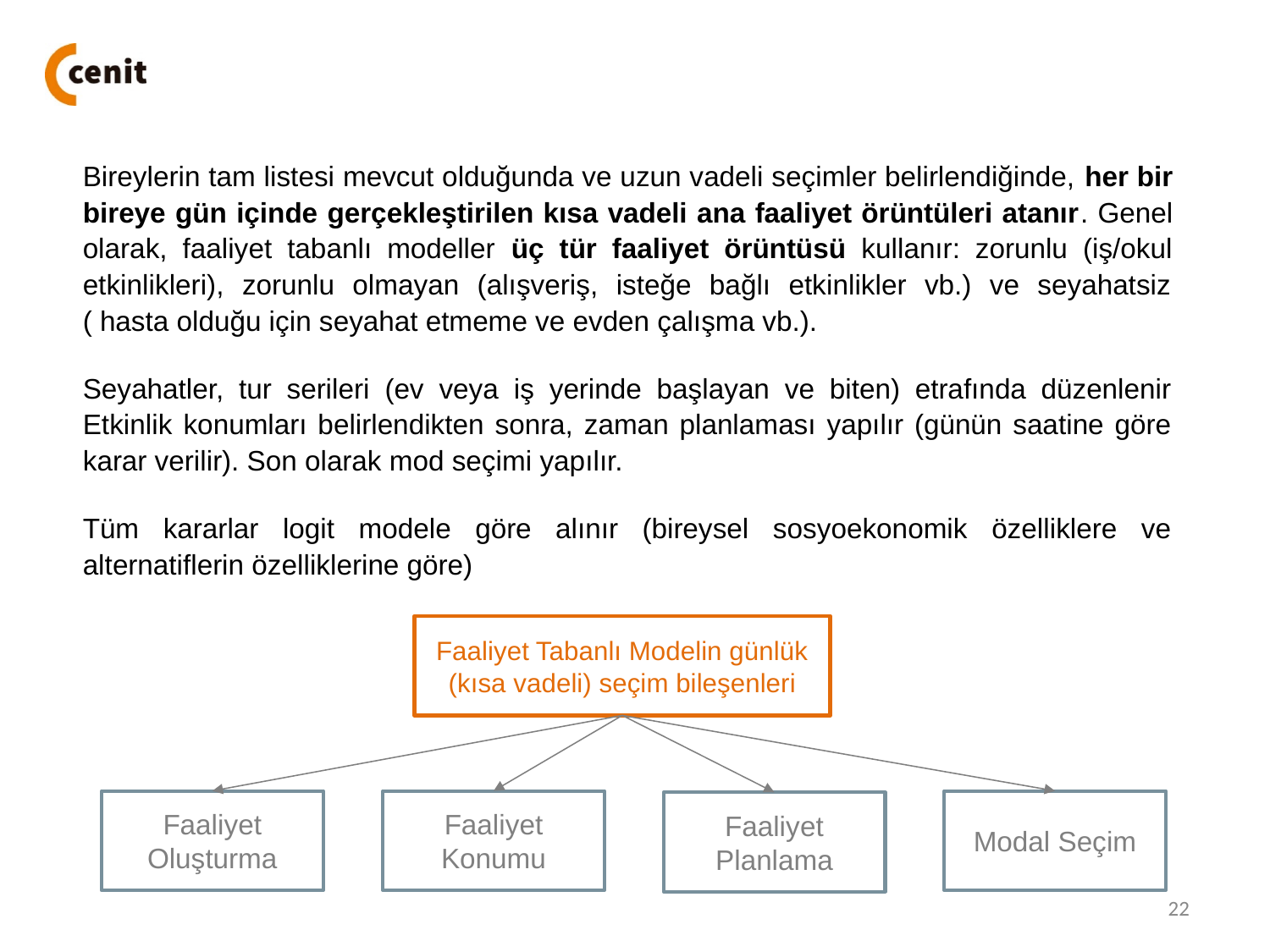

Bireylerin tam listesi mevcut olduğunda ve uzun vadeli seçimler belirlendiğinde, her bir bireye gün içinde gerçekleştirilen kısa vadeli ana faaliyet örüntüleri atanır. Genel olarak, faaliyet tabanlı modeller üç tür faaliyet örüntüsü kullanır: zorunlu (iş/okul etkinlikleri), zorunlu olmayan (alışveriş, isteğe bağlı etkinlikler vb.) ve seyahatsiz ( hasta olduğu için seyahat etmeme ve evden çalışma vb.).
Seyahatler, tur serileri (ev veya iş yerinde başlayan ve biten) etrafında düzenlenir Etkinlik konumları belirlendikten sonra, zaman planlaması yapılır (günün saatine göre karar verilir). Son olarak mod seçimi yapılır.
Tüm kararlar logit modele göre alınır (bireysel sosyoekonomik özelliklere ve alternatiflerin özelliklerine göre)
Faaliyet Tabanlı Modelin günlük (kısa vadeli) seçim bileşenleri
Faaliyet Oluşturma
Faaliyet Konumu
Modal Seçim
Faaliyet Planlama
22